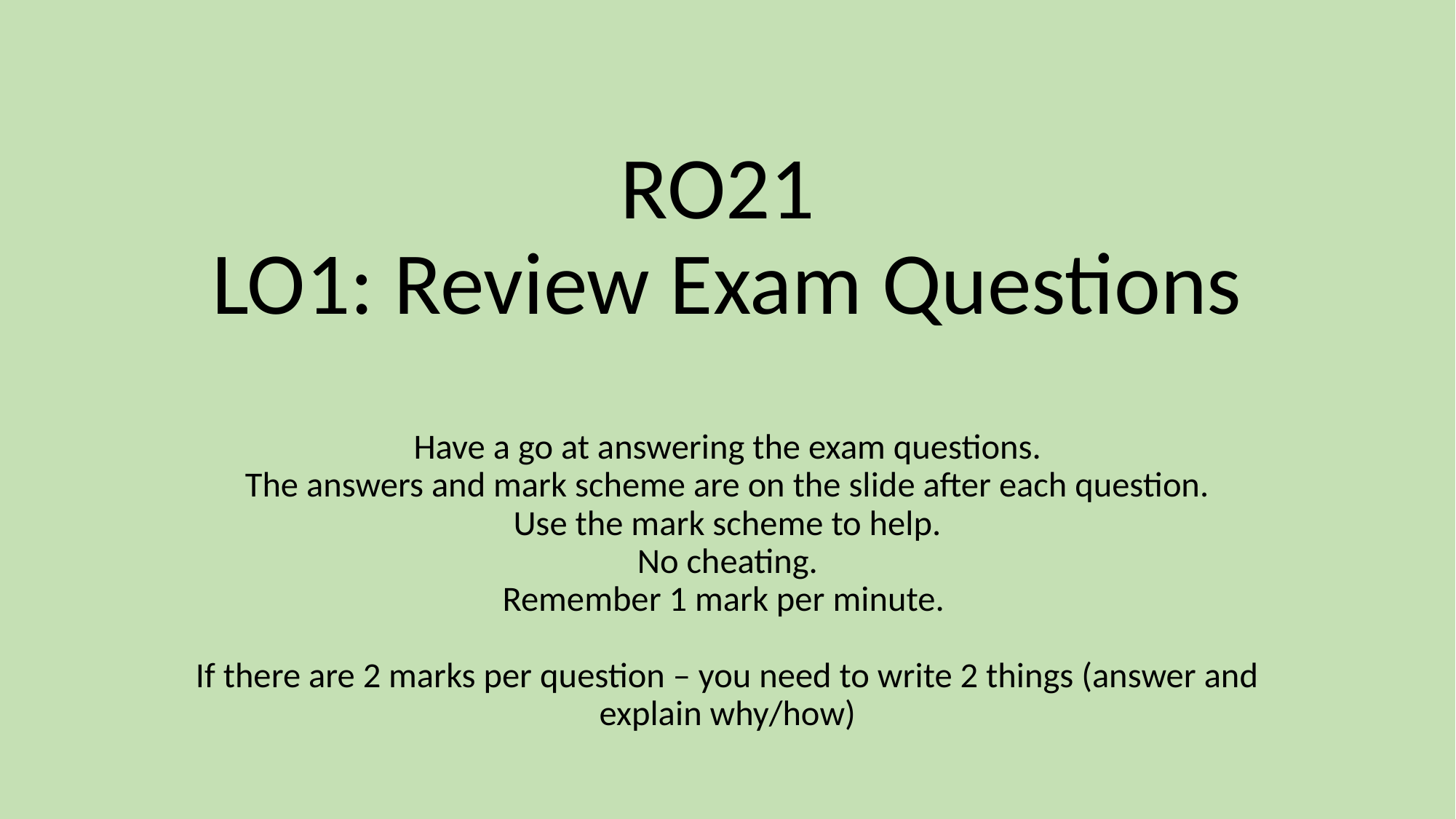

# RO21 LO1: Review Exam Questions Have a go at answering the exam questions. The answers and mark scheme are on the slide after each question. Use the mark scheme to help. No cheating. Remember 1 mark per minute. If there are 2 marks per question – you need to write 2 things (answer and explain why/how)